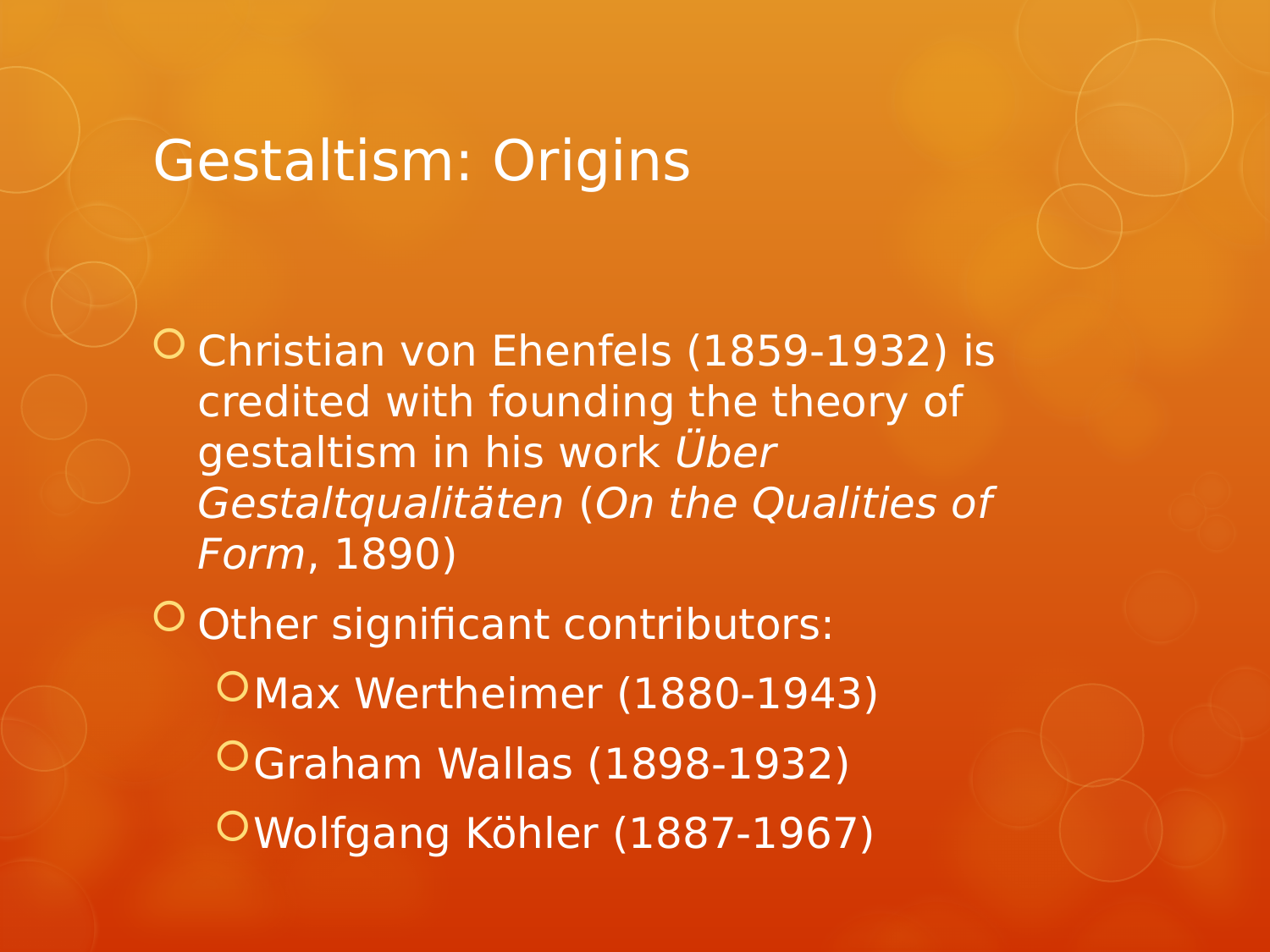

# Gestaltism: Origins
Christian von Ehenfels (1859-1932) is credited with founding the theory of gestaltism in his work Über Gestaltqualitäten (On the Qualities of Form, 1890)
Other significant contributors:
Max Wertheimer (1880-1943)
Graham Wallas (1898-1932)
Wolfgang Köhler (1887-1967)